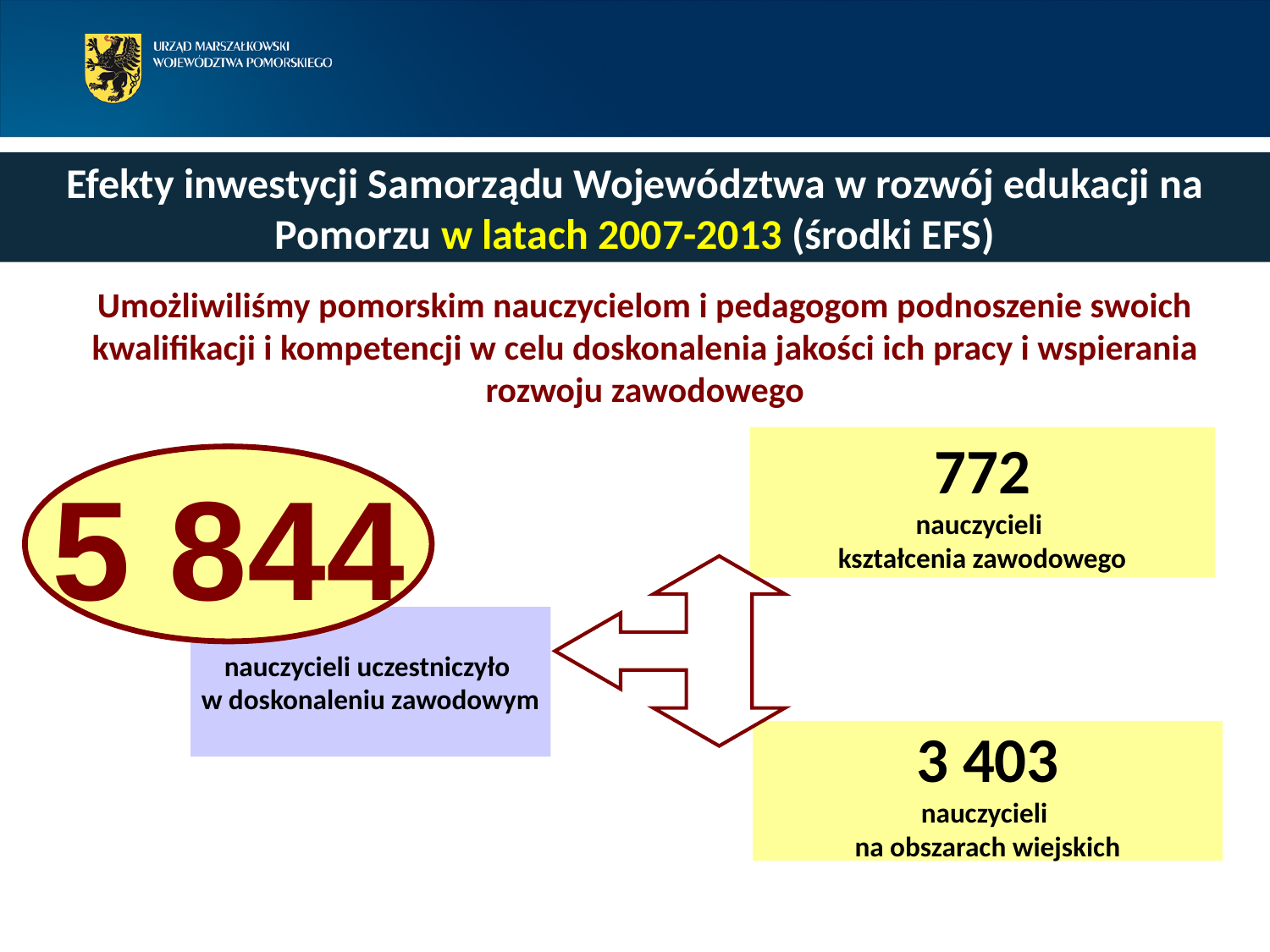

Efekty inwestycji Samorządu Województwa w rozwój edukacji na Pomorzu w latach 2007-2013 (środki EFS)

Umożliwiliśmy pomorskim nauczycielom i pedagogom podnoszenie swoich kwalifikacji i kompetencji w celu doskonalenia jakości ich pracy i wspierania rozwoju zawodowego
772
nauczycieli
kształcenia zawodowego
5 844

nauczycieli uczestniczyło
w doskonaleniu zawodowym
3 403
nauczycieli
na obszarach wiejskich